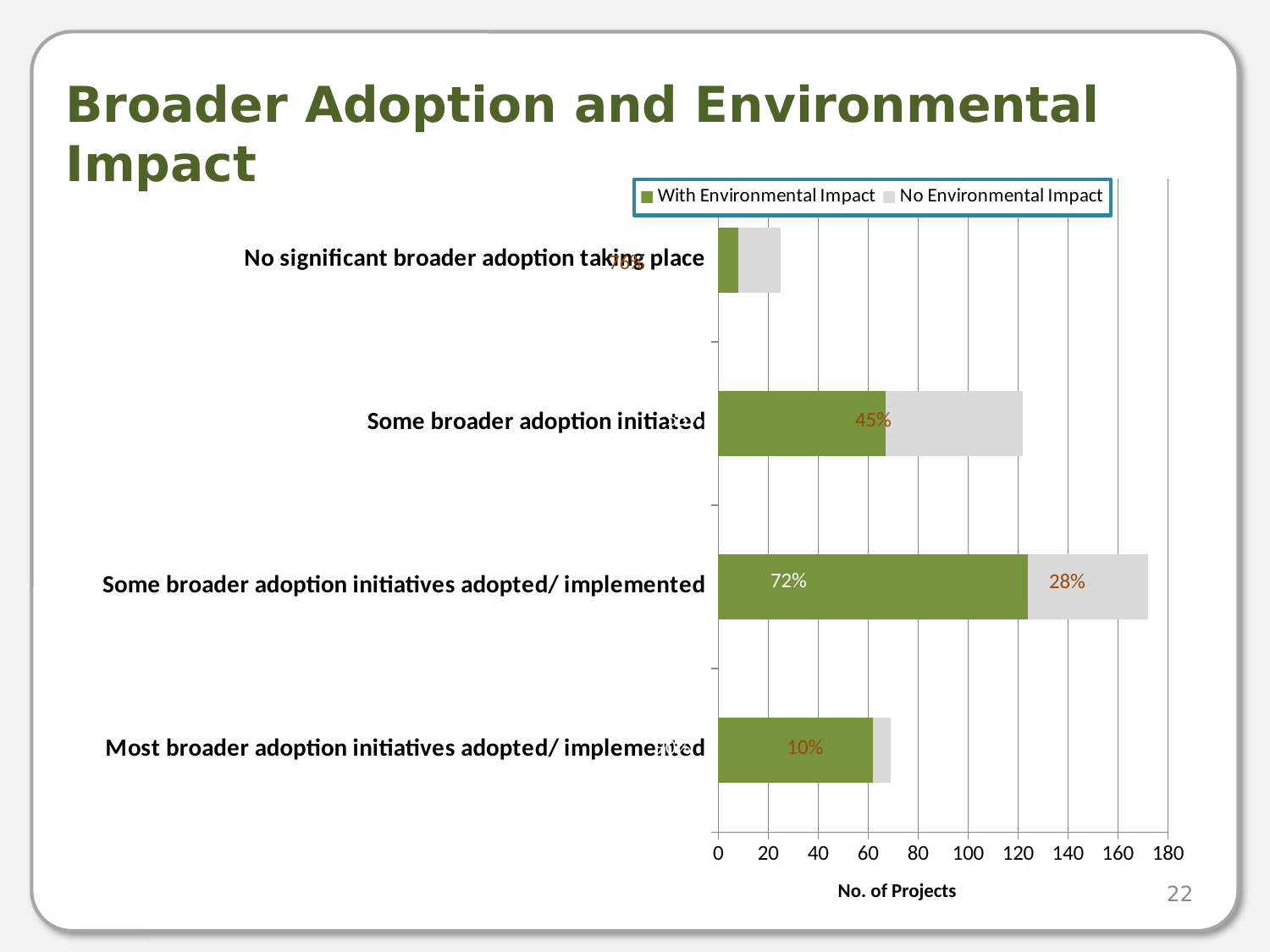

# Broader Adoption and Environmental Impact

### Chart

| Category | With Environmental Impact | No Environmental Impact |
|---|---|---|
| Most broader adoption initiatives adopted/ implemented | 62.0 | 7.0 |
| Some broader adoption initiatives adopted/ implemented | 124.0 | 48.0 |
| Some broader adoption initiated | 67.0 | 55.0 |
| No significant broader adoption taking place | 8.0 | 17.0 |
10%
90%
22
No. of Projects